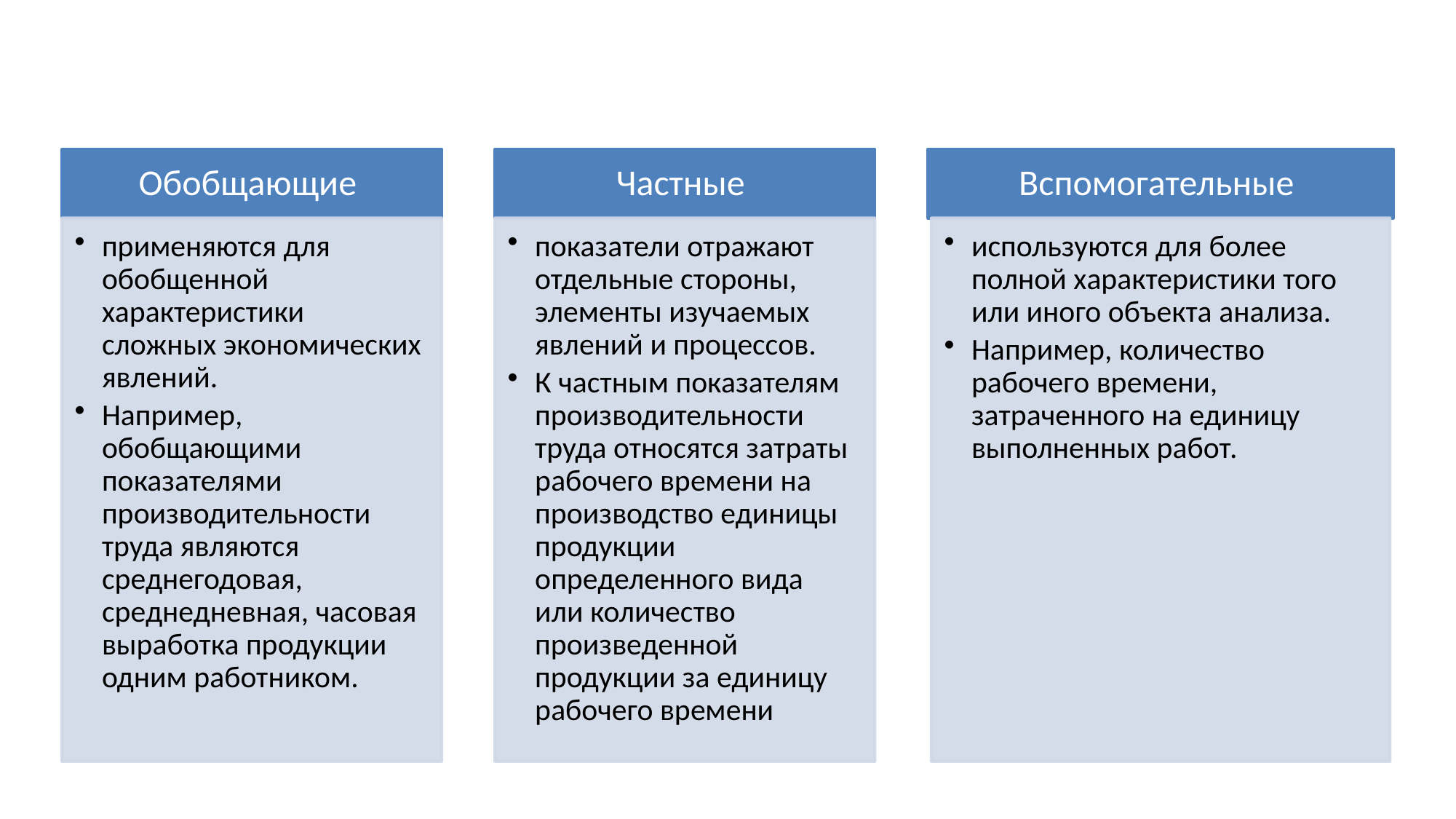

Обобщающие
применяются для обобщенной характеристики сложных экономических явлений.
Например, обобщающими показателями производительности труда являются среднегодовая, среднедневная, часовая выработка продукции одним работником.
Частные
показатели отражают отдельные стороны, элементы изучаемых явлений и процессов.
К частным показателям производительности труда относятся затраты рабочего времени на производство единицы продукции определенного вида или количество произведенной продукции за единицу рабочего времени
Вспомогательные
используются для более полной характеристики того или иного объекта анализа.
Например, количество рабочего времени, затраченного на единицу выполненных работ.